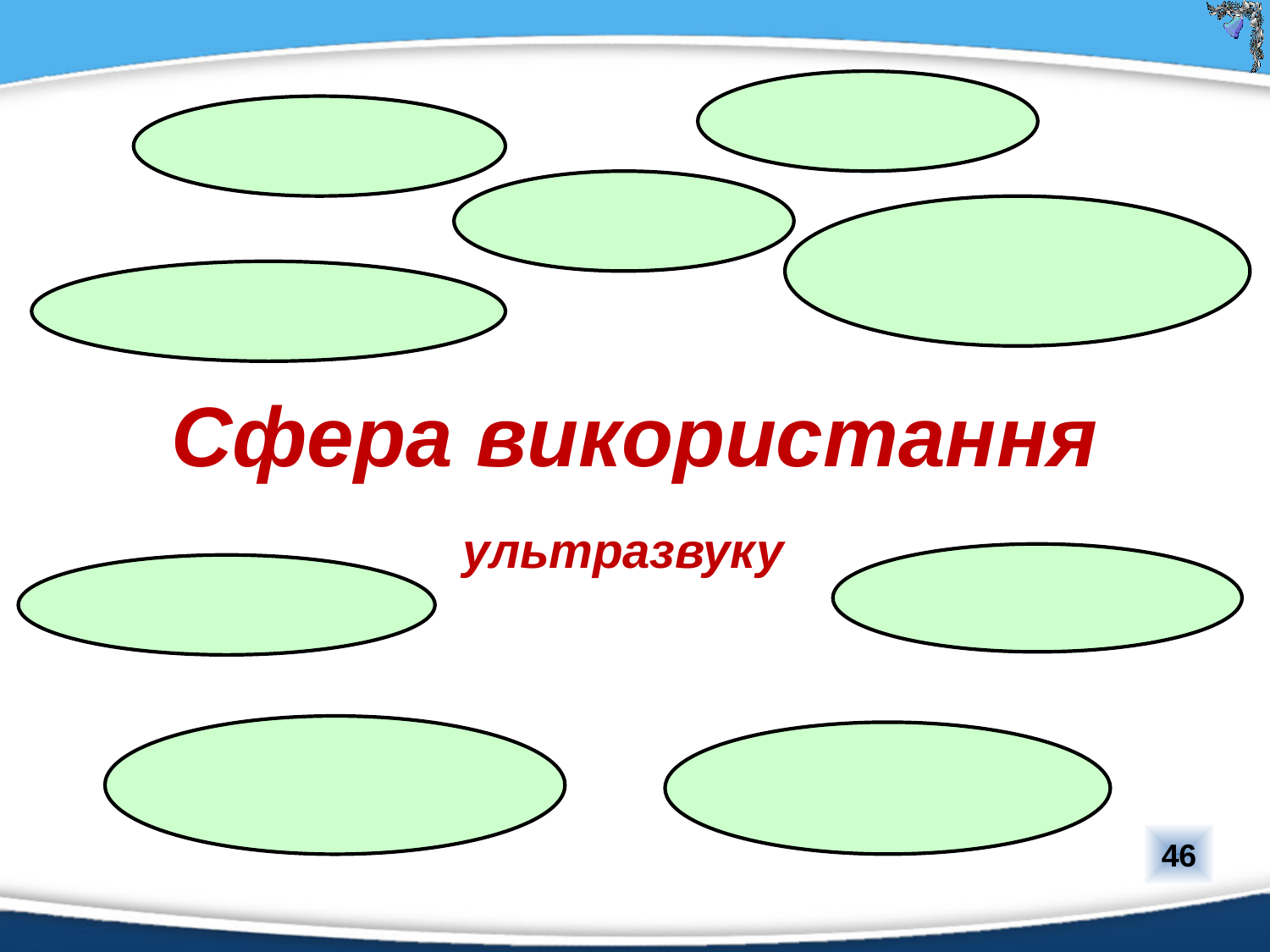

біологія
медицина
паяння
очищення коренеплодів
косметологія
Сфера використання ультразвуку
ехолокація
зварювання
різка
металлів
приготування сумішей
46